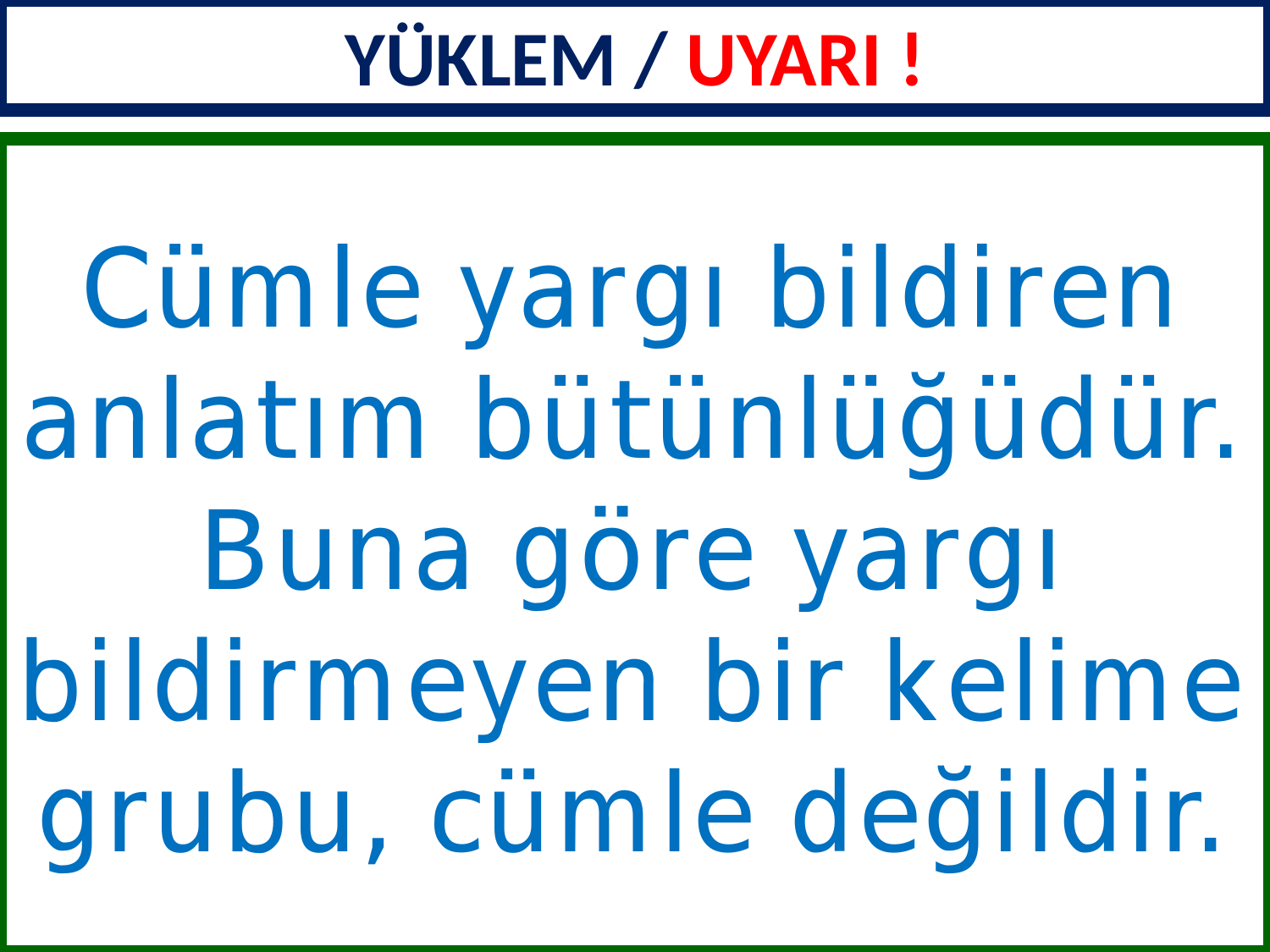

YÜKLEM / UYARI !
Cümle yargı bildiren anlatım bütünlüğüdür. Buna göre yargı bildirmeyen bir kelime grubu, cümle değildir.